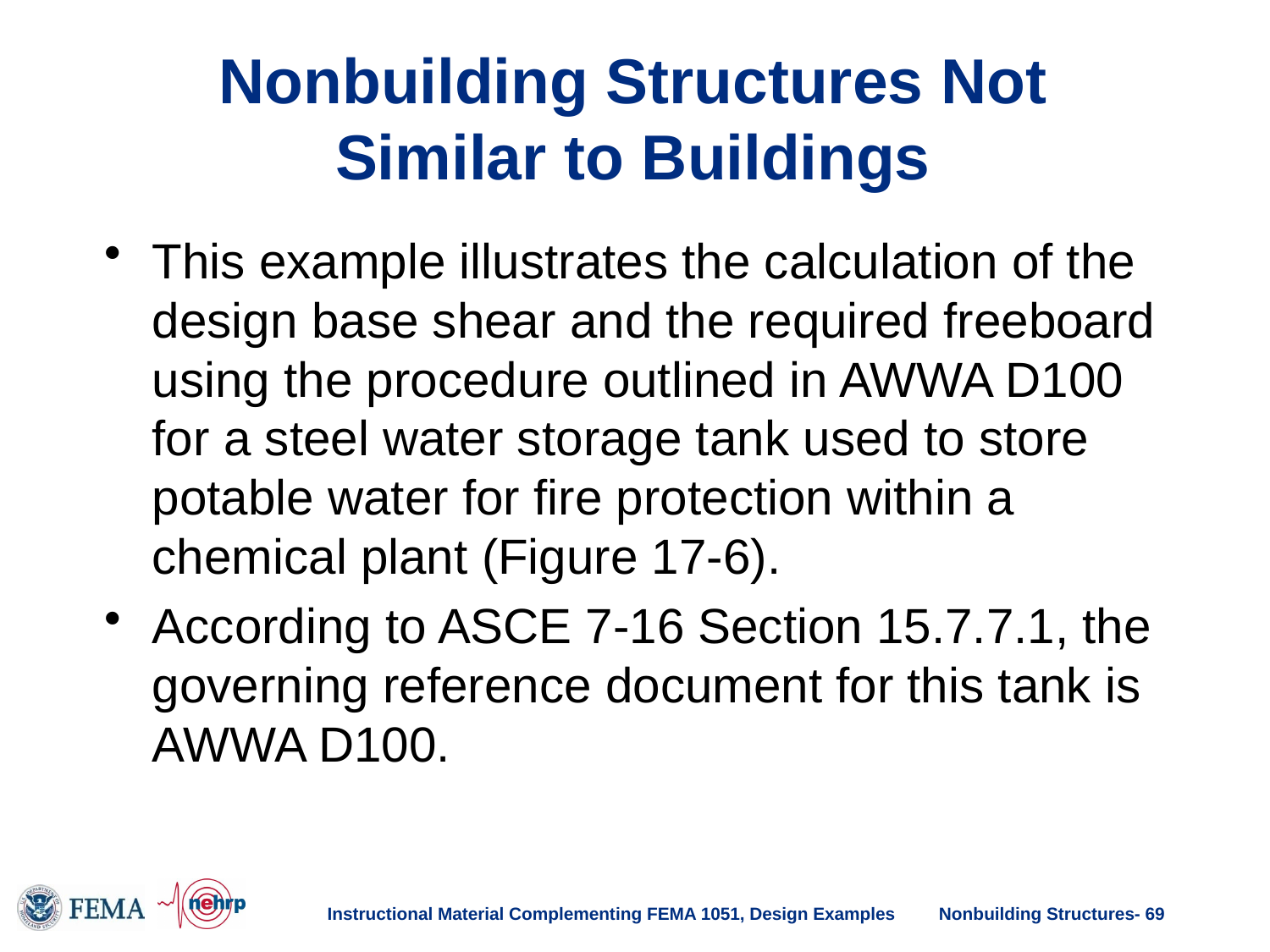

# Nonbuilding Structures Not Similar to Buildings
This example illustrates the calculation of the design base shear and the required freeboard using the procedure outlined in AWWA D100 for a steel water storage tank used to store potable water for fire protection within a chemical plant (Figure 17-6).
According to ASCE 7-16 Section 15.7.7.1, the governing reference document for this tank is AWWA D100.
Instructional Material Complementing FEMA 1051, Design Examples
Nonbuilding Structures- 69